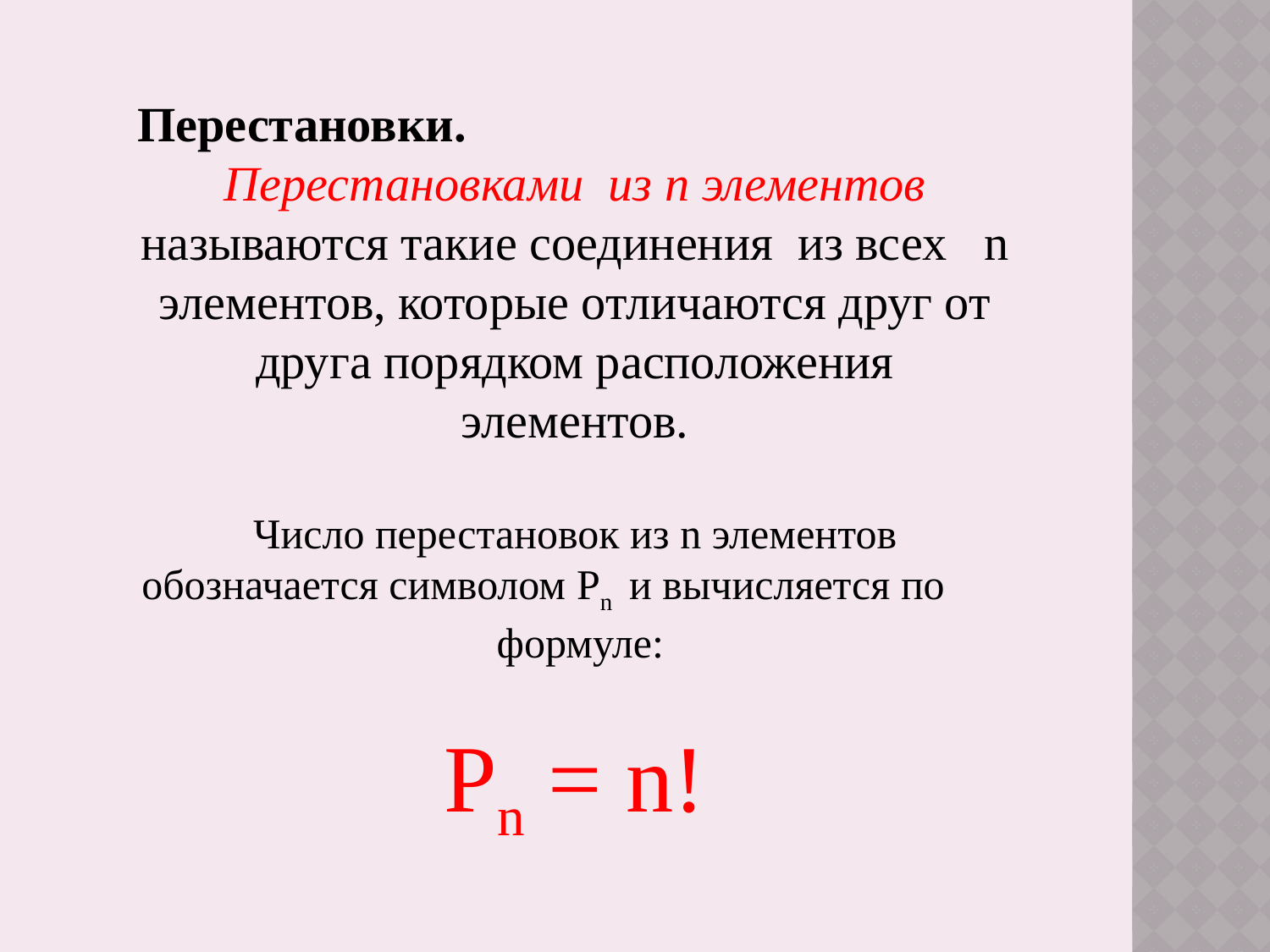

Перестановки.
Перестановками  из n элементов называются такие соединения  из всех   n элементов, которые отличаются друг от друга порядком расположения элементов.

Число перестановок из n элементов обозначается символом Pn  и вычисляется по        формуле:

Pn = n!